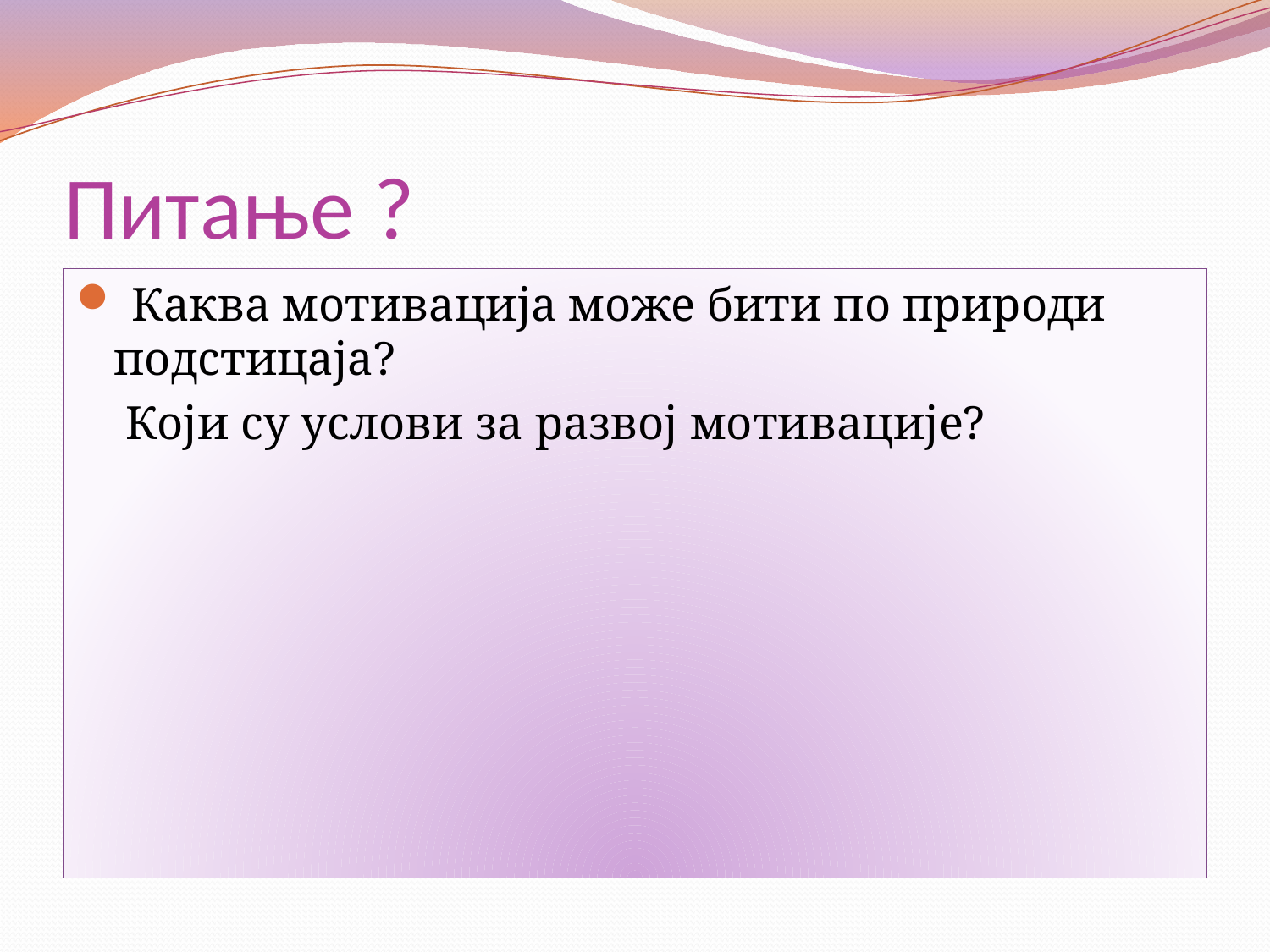

# Питање ?
 Каква мотивација може бити по природи подстицаја?
	 Који су услови за развој мотивације?